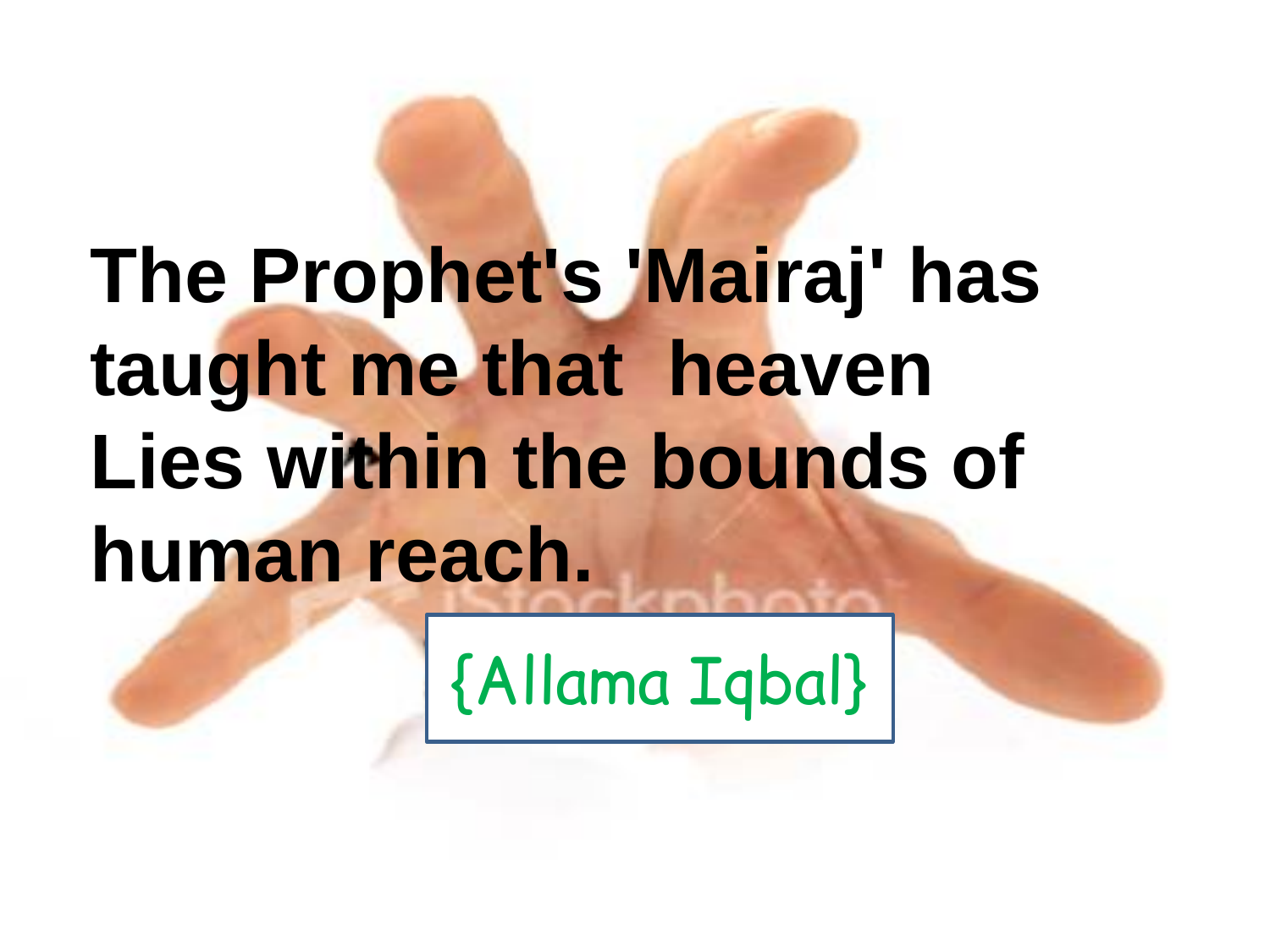

#
	The Prophet's 'Mairaj' has taught me that  heaven
Lies within the bounds of human reach.

{Allama Iqbal}